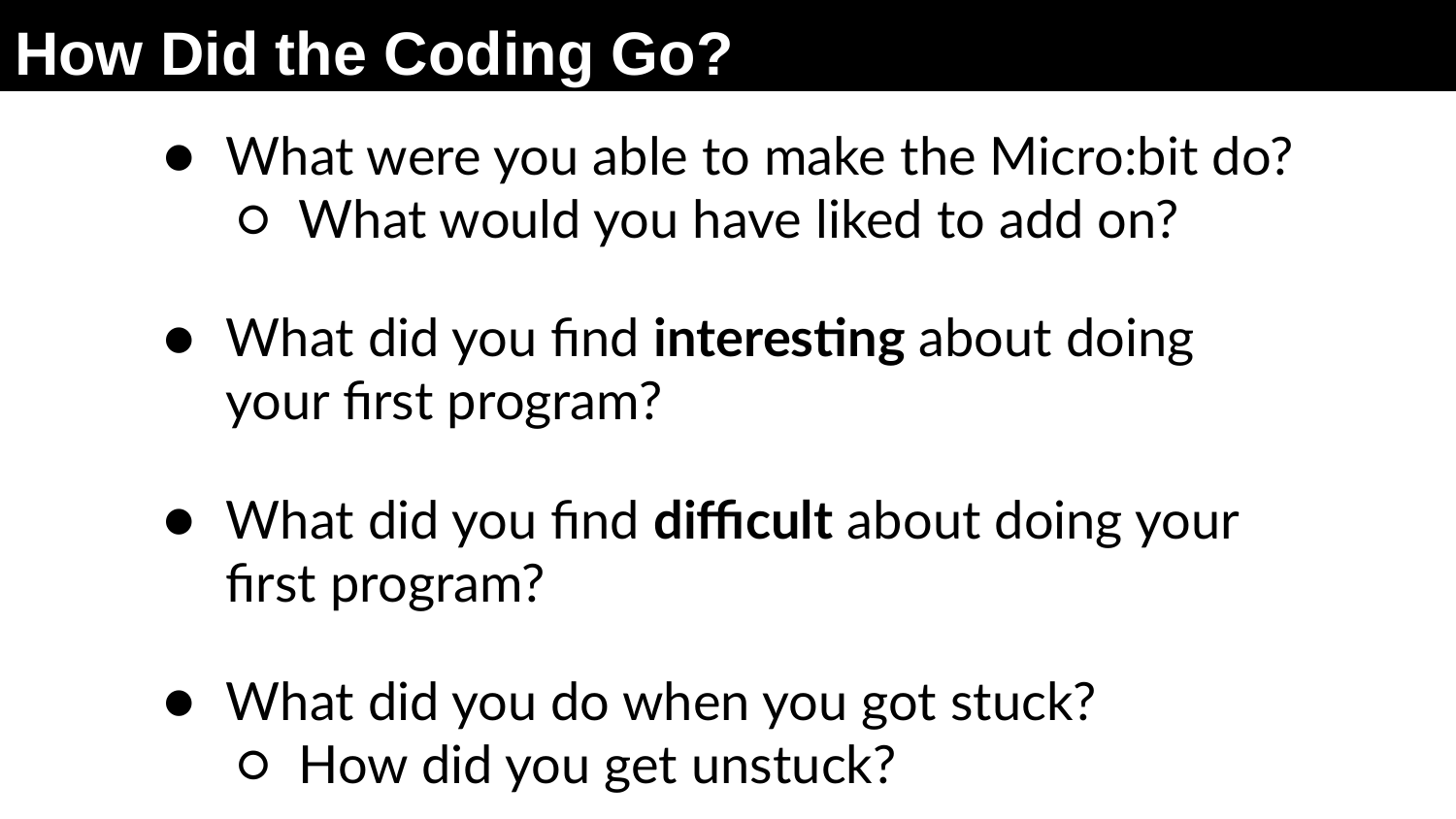

# How Did the Coding Go?
What were you able to make the Micro:bit do?
What would you have liked to add on?

What did you find interesting about doing your first program?

What did you find difficult about doing your first program?

What did you do when you got stuck?
How did you get unstuck?